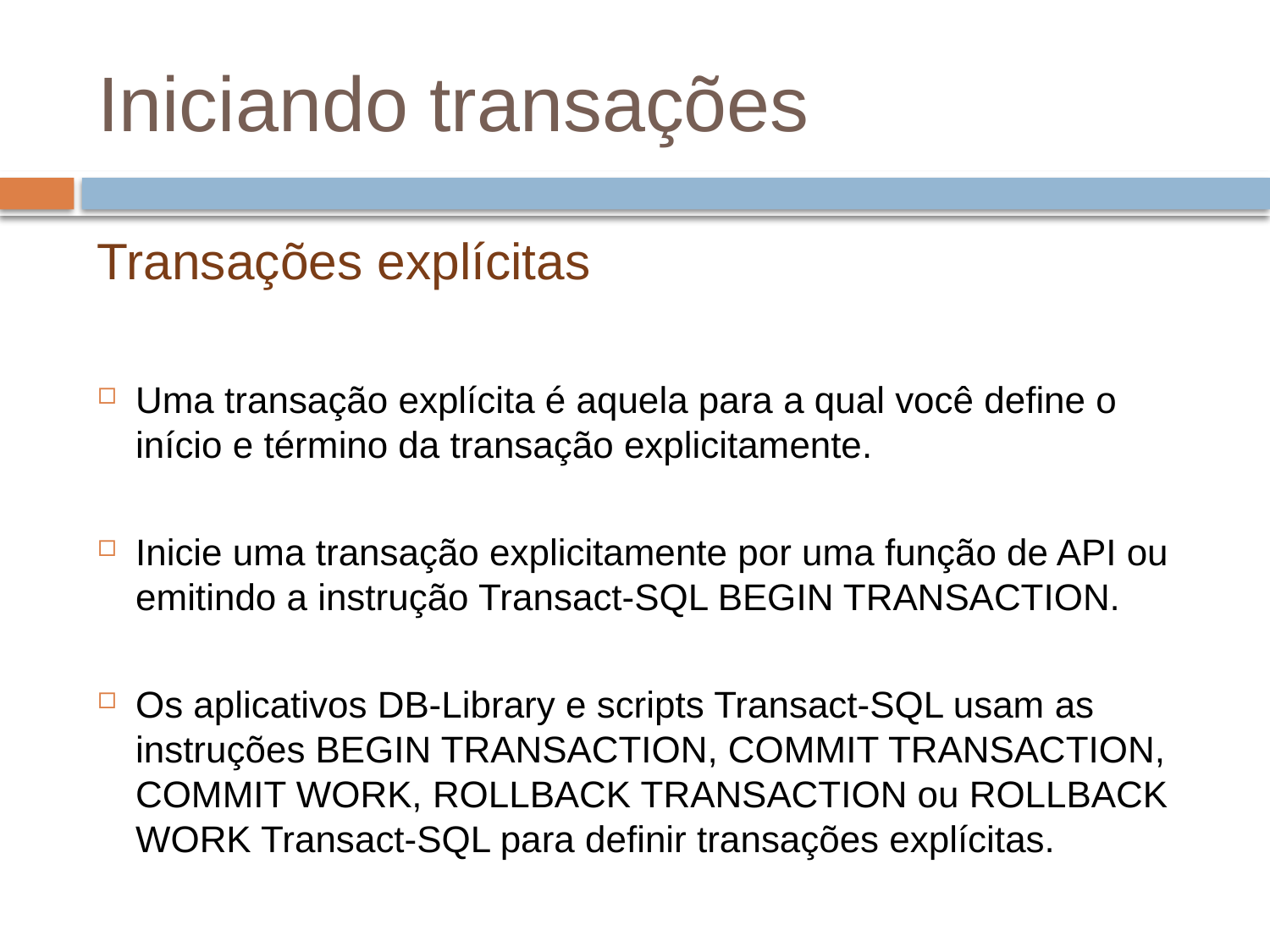

# Iniciando transações
Transações explícitas
Uma transação explícita é aquela para a qual você define o início e término da transação explicitamente.

Inicie uma transação explicitamente por uma função de API ou emitindo a instrução Transact-SQL BEGIN TRANSACTION.

Os aplicativos DB-Library e scripts Transact-SQL usam as instruções BEGIN TRANSACTION, COMMIT TRANSACTION, COMMIT WORK, ROLLBACK TRANSACTION ou ROLLBACK WORK Transact-SQL para definir transações explícitas.